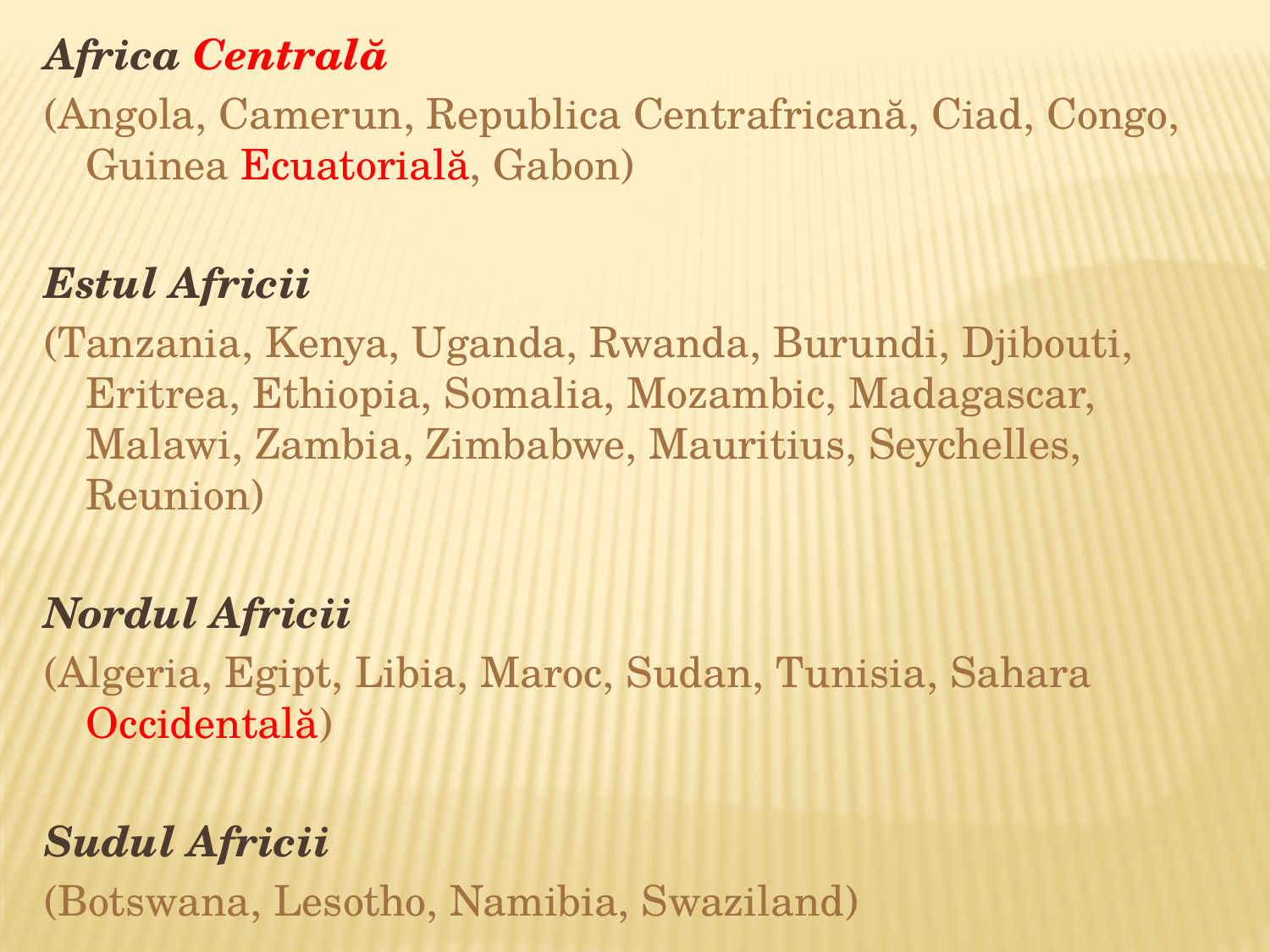

Africa Centrală
(Angola, Camerun, Republica Centrafricană, Ciad, Congo, Guinea Ecuatorială, Gabon)

Estul Africii
(Tanzania, Kenya, Uganda, Rwanda, Burundi, Djibouti, Eritrea, Ethiopia, Somalia, Mozambic, Madagascar, Malawi, Zambia, Zimbabwe, Mauritius, Seychelles, Reunion)

Nordul Africii
(Algeria, Egipt, Libia, Maroc, Sudan, Tunisia, Sahara Occidentală)

Sudul Africii
(Botswana, Lesotho, Namibia, Swaziland)